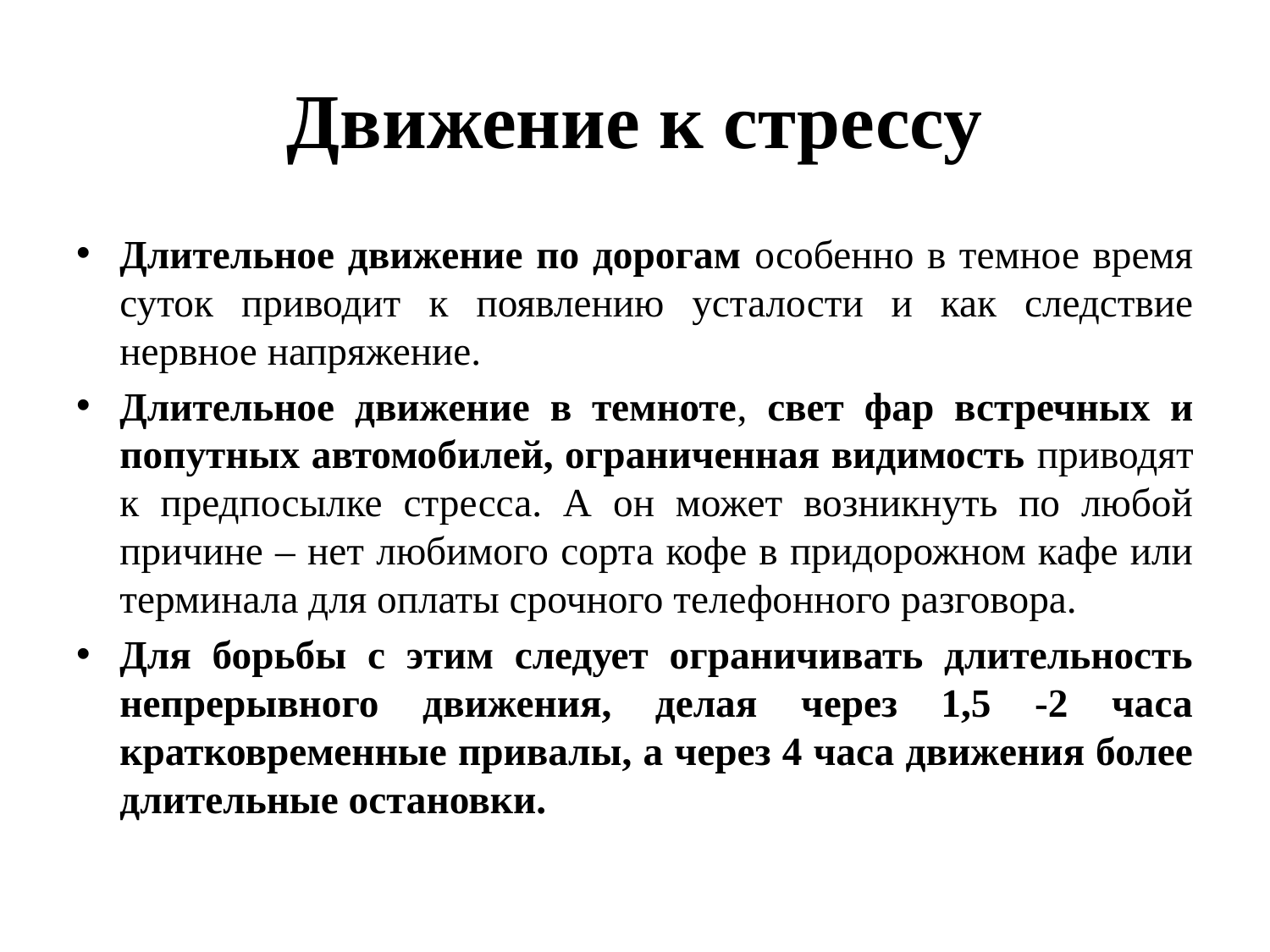

# Движение к стрессу
Длительное движение по дорогам особенно в темное время суток приводит к появлению усталости и как следствие нервное напряжение.
Длительное движение в темноте, свет фар встречных и попутных автомобилей, ограниченная видимость приводят к предпосылке стресса. А он может возникнуть по любой причине – нет любимого сорта кофе в придорожном кафе или терминала для оплаты срочного телефонного разговора.
Для борьбы с этим следует ограничивать длительность непрерывного движения, делая через 1,5 -2 часа кратковременные привалы, а через 4 часа движения более длительные остановки.